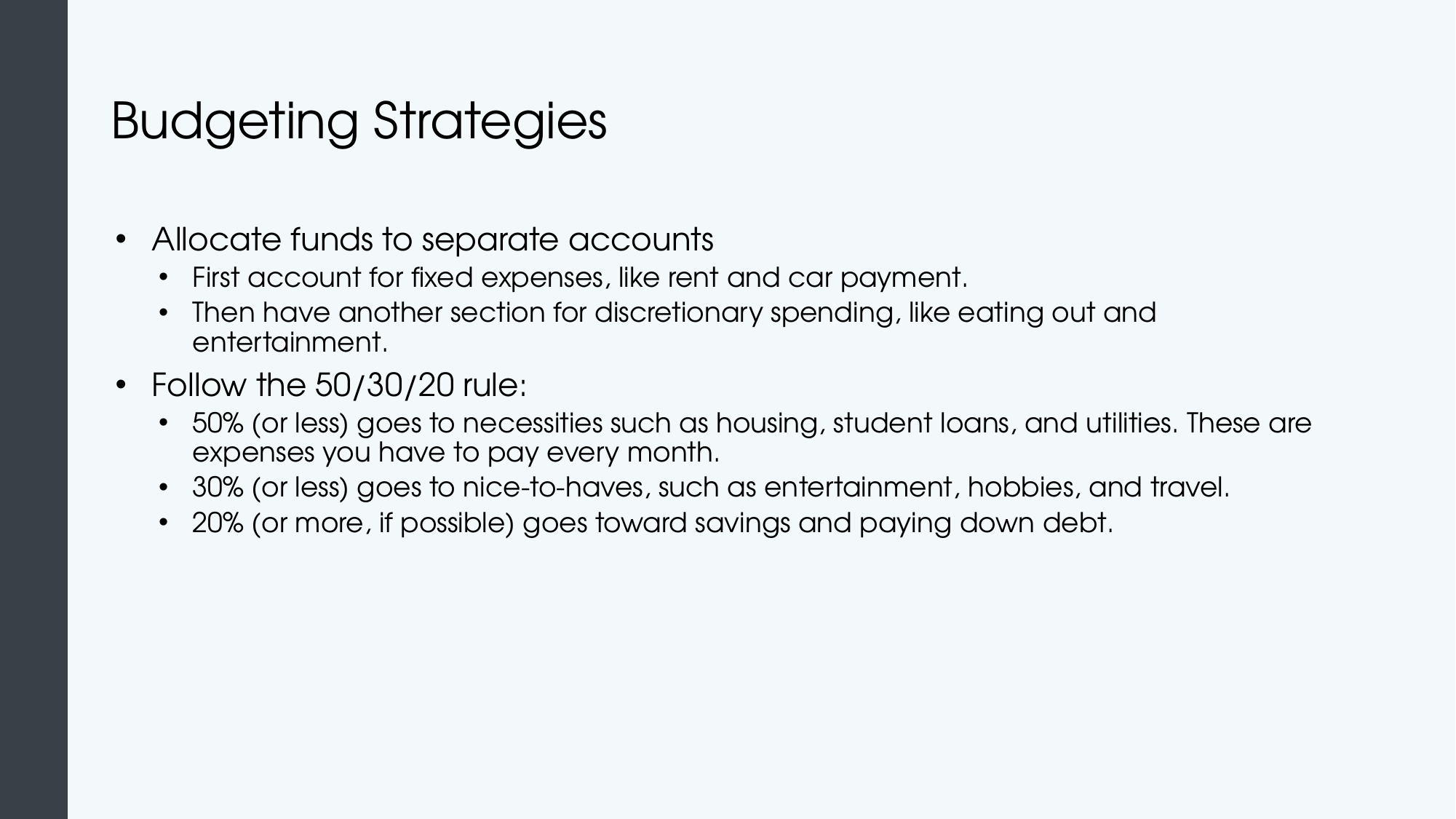

# Budgeting Strategies
Allocate funds to separate accounts
First account for fixed expenses, like rent and car payment.
Then have another section for discretionary spending, like eating out and entertainment.
Follow the 50/30/20 rule:
50% (or less) goes to necessities such as housing, student loans, and utilities. These are expenses you have to pay every month.
30% (or less) goes to nice-to-haves, such as entertainment, hobbies, and travel.
20% (or more, if possible) goes toward savings and paying down debt.